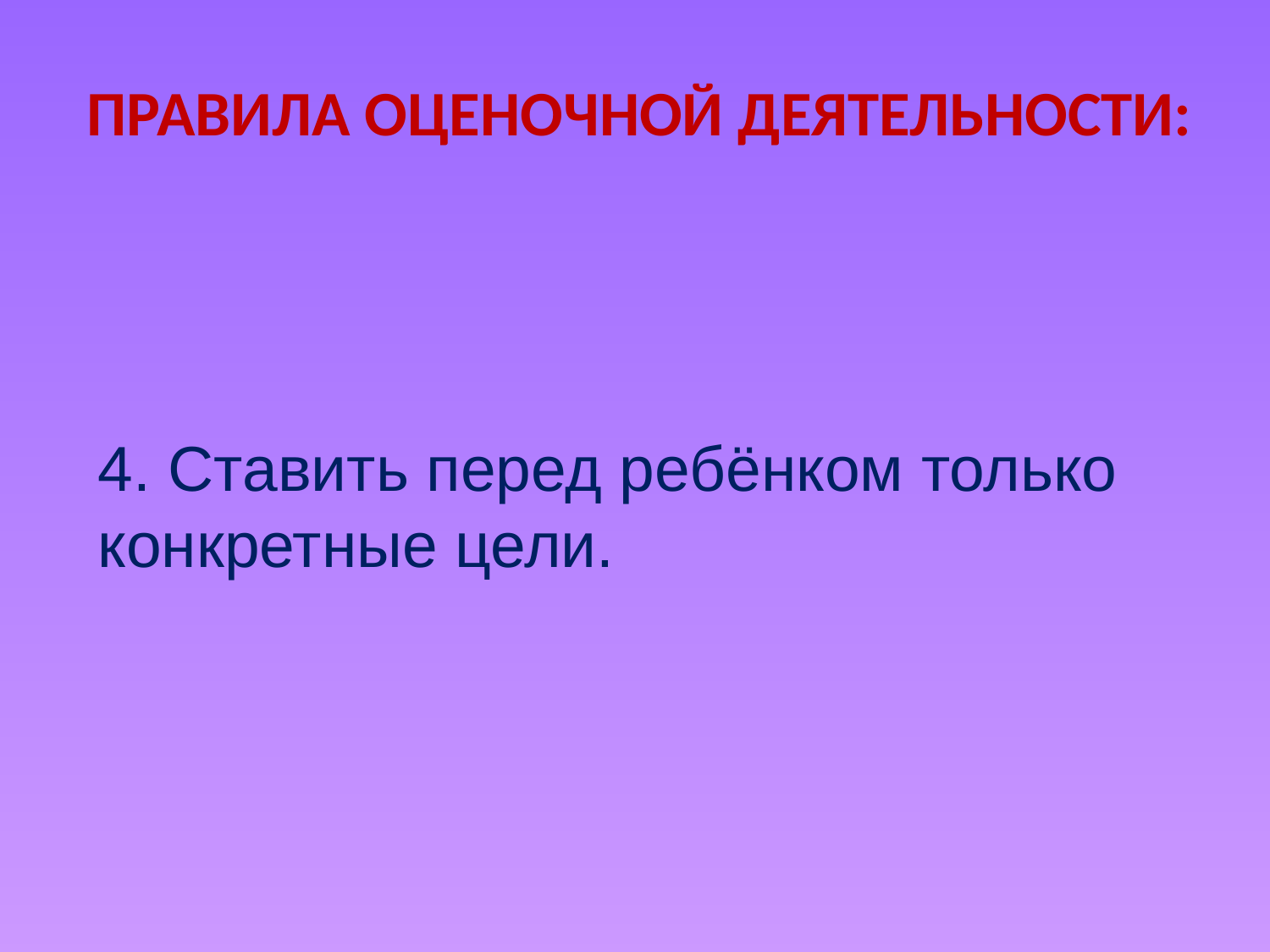

# Правила оценочной деятельности:
4. Ставить перед ребёнком только конкретные цели.